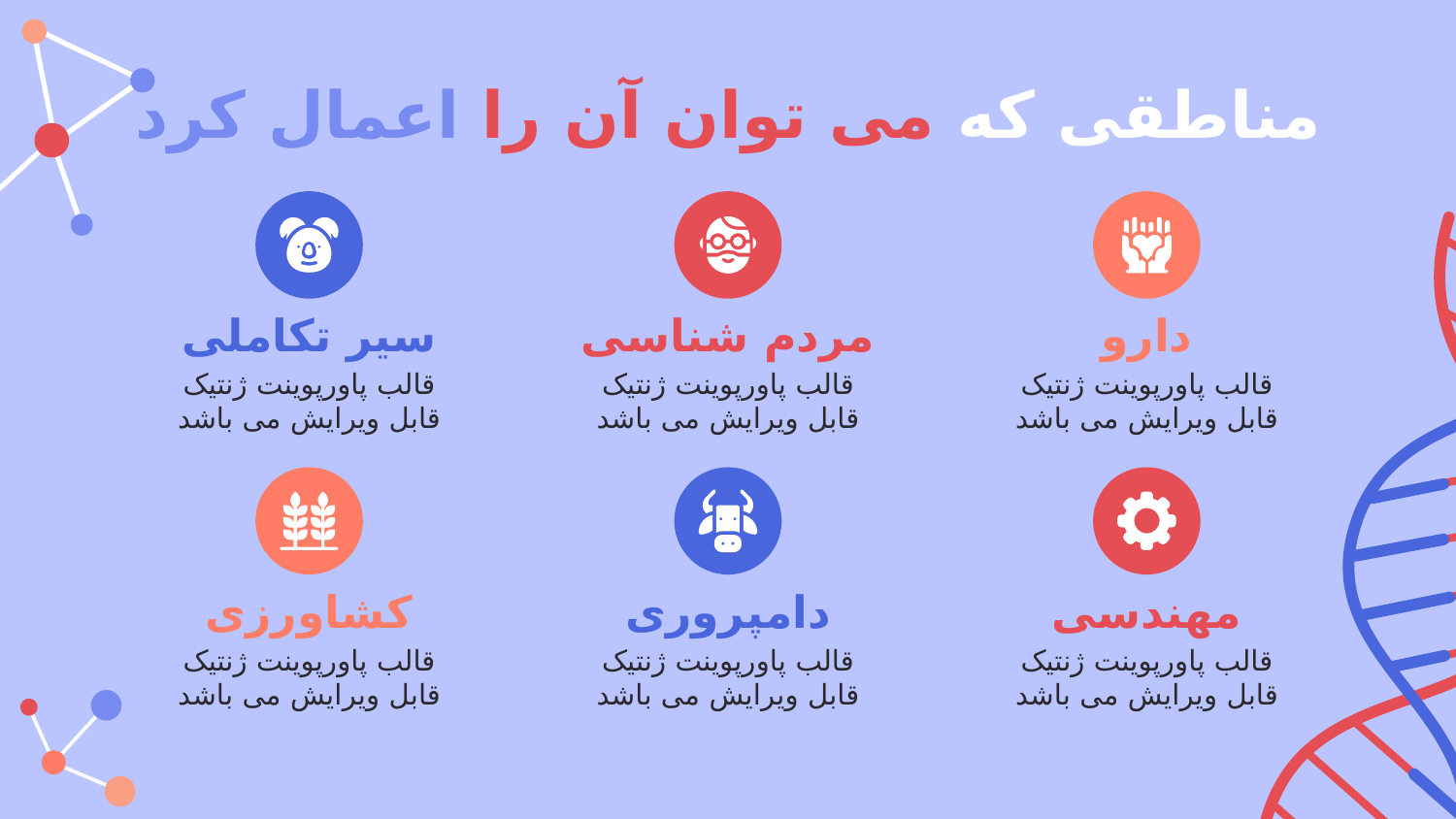

مناطقی که می توان آن را اعمال کرد

# سیر تکاملی
مردم شناسی
دارو
قالب پاورپوینت ژنتیک قابل ویرایش می باشد
قالب پاورپوینت ژنتیک قابل ویرایش می باشد
قالب پاورپوینت ژنتیک قابل ویرایش می باشد

کشاورزی
دامپروری
مهندسی
قالب پاورپوینت ژنتیک قابل ویرایش می باشد
قالب پاورپوینت ژنتیک قابل ویرایش می باشد
قالب پاورپوینت ژنتیک قابل ویرایش می باشد